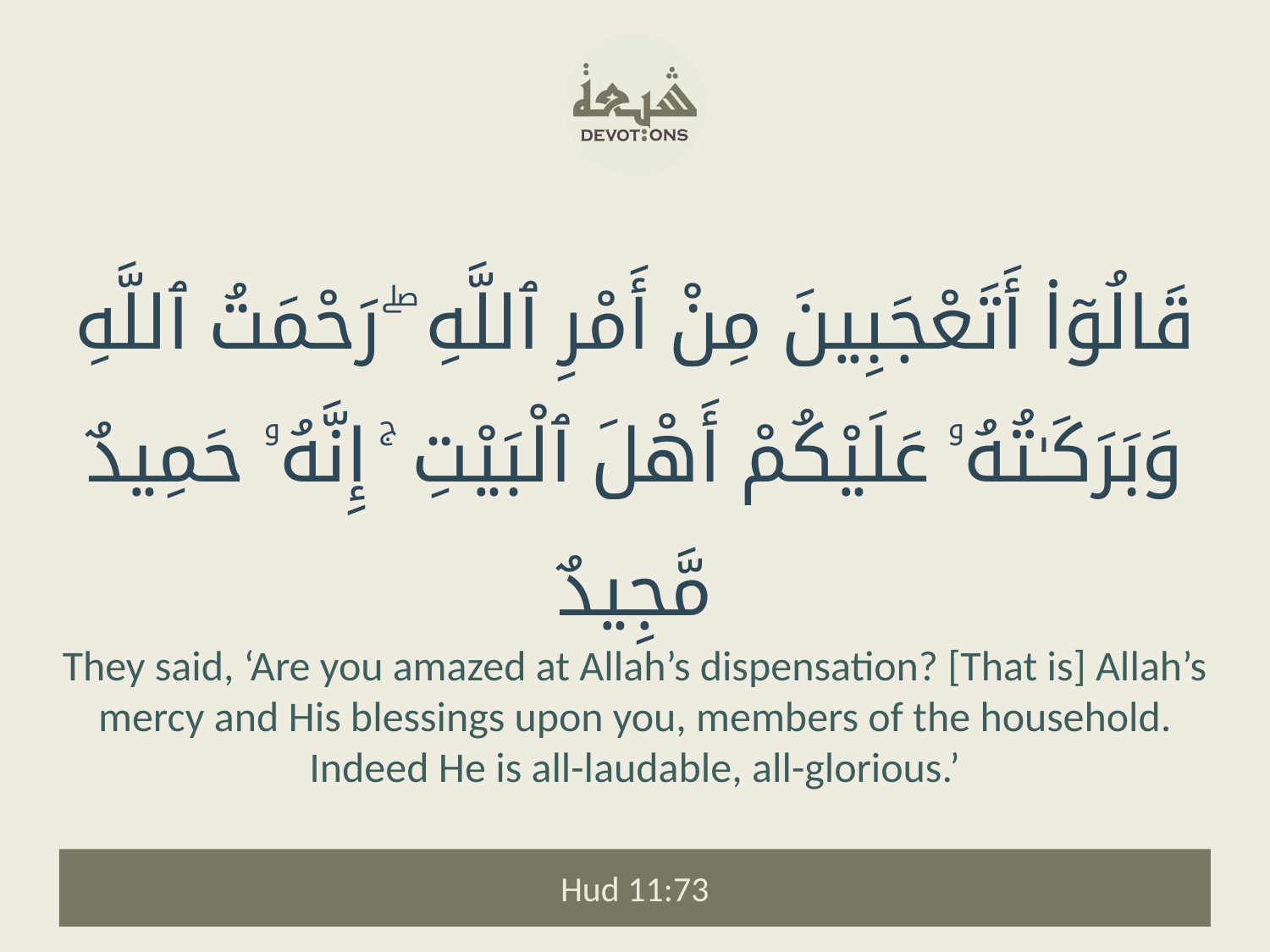

قَالُوٓا۟ أَتَعْجَبِينَ مِنْ أَمْرِ ٱللَّهِ ۖ رَحْمَتُ ٱللَّهِ وَبَرَكَـٰتُهُۥ عَلَيْكُمْ أَهْلَ ٱلْبَيْتِ ۚ إِنَّهُۥ حَمِيدٌ مَّجِيدٌ
They said, ‘Are you amazed at Allah’s dispensation? [That is] Allah’s mercy and His blessings upon you, members of the household. Indeed He is all-laudable, all-glorious.’
Hud 11:73